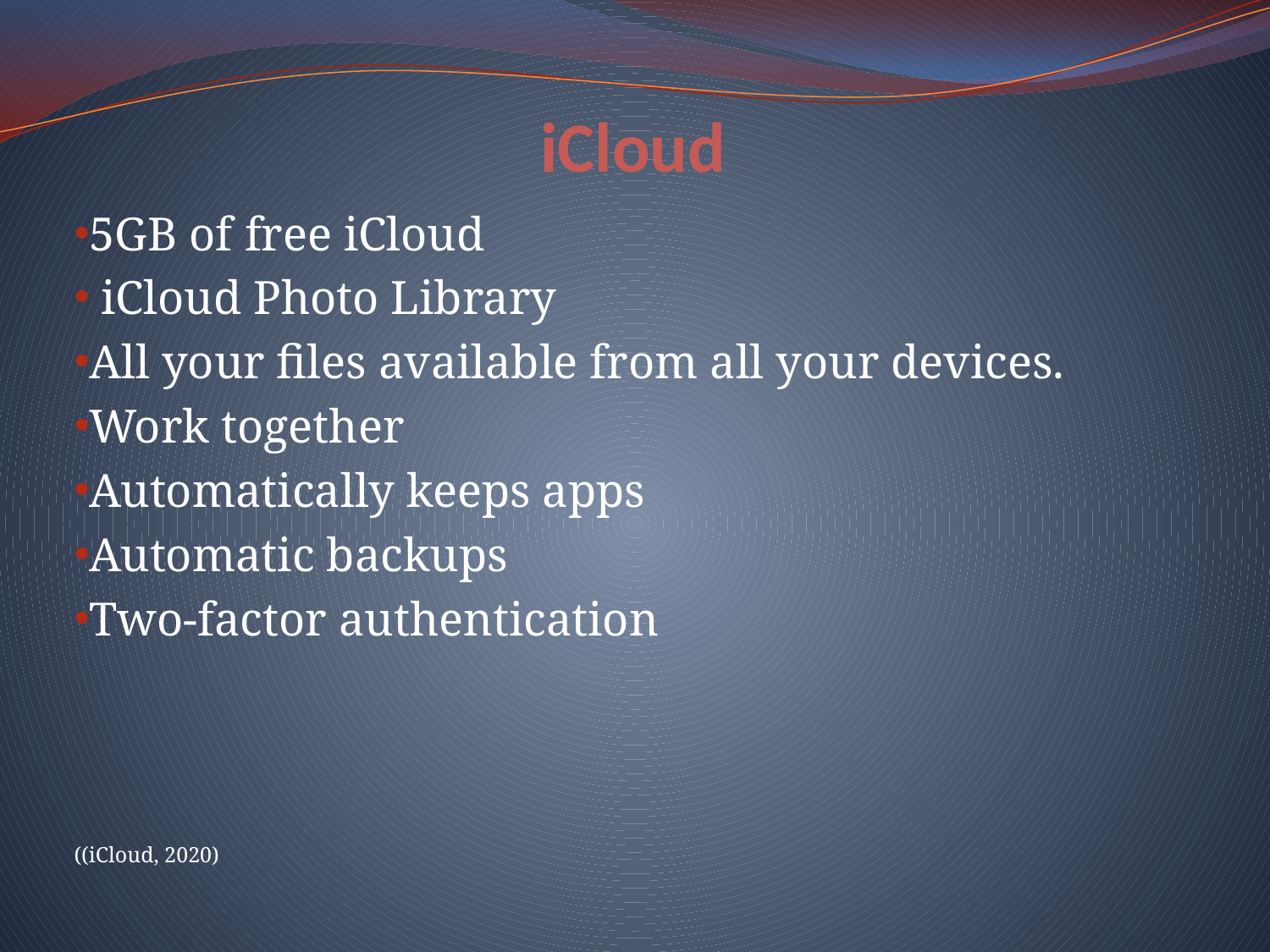

# iCloud
5GB of free iCloud
 iCloud Photo Library
All your files available from all your devices.
Work together
Automatically keeps apps
Automatic backups
Two‑factor authentication

((iCloud, 2020)